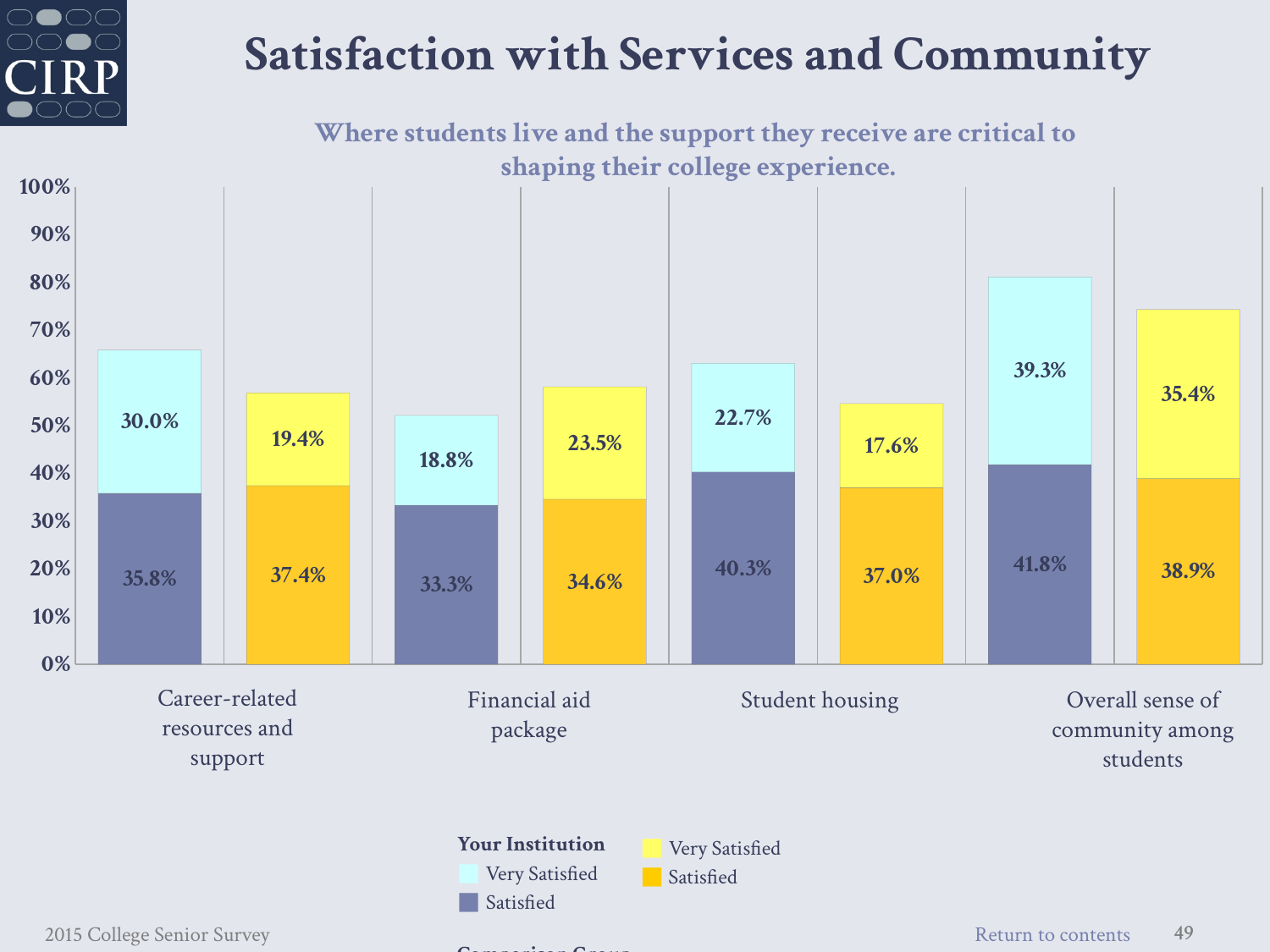

Satisfaction with Services and Community
Where students live and the support they receive are critical to
shaping their college experience.

### Chart

| Category | satisfied | very satisfied |
|---|---|---|
| Career-related resources and support | 0.358 | 0.3 |
| comp | 0.374 | 0.194 |
| Financial aid package | 0.333 | 0.188 |
| comp | 0.346 | 0.235 |
| Student housing (e.g., residence halls) | 0.403 | 0.227 |
| comp | 0.37 | 0.176 |
| Overall sense of community among students | 0.418 | 0.393 |
| comp | 0.389 | 0.354 |
Career-related resources and support
Financial aid package
Student housing
Overall sense of community among students
Your Institution
■ Very Satisfied
■ Satisfied

Comparison Group
■ Very Satisfied
■ Satisfied

2015 College Senior Survey
49
49